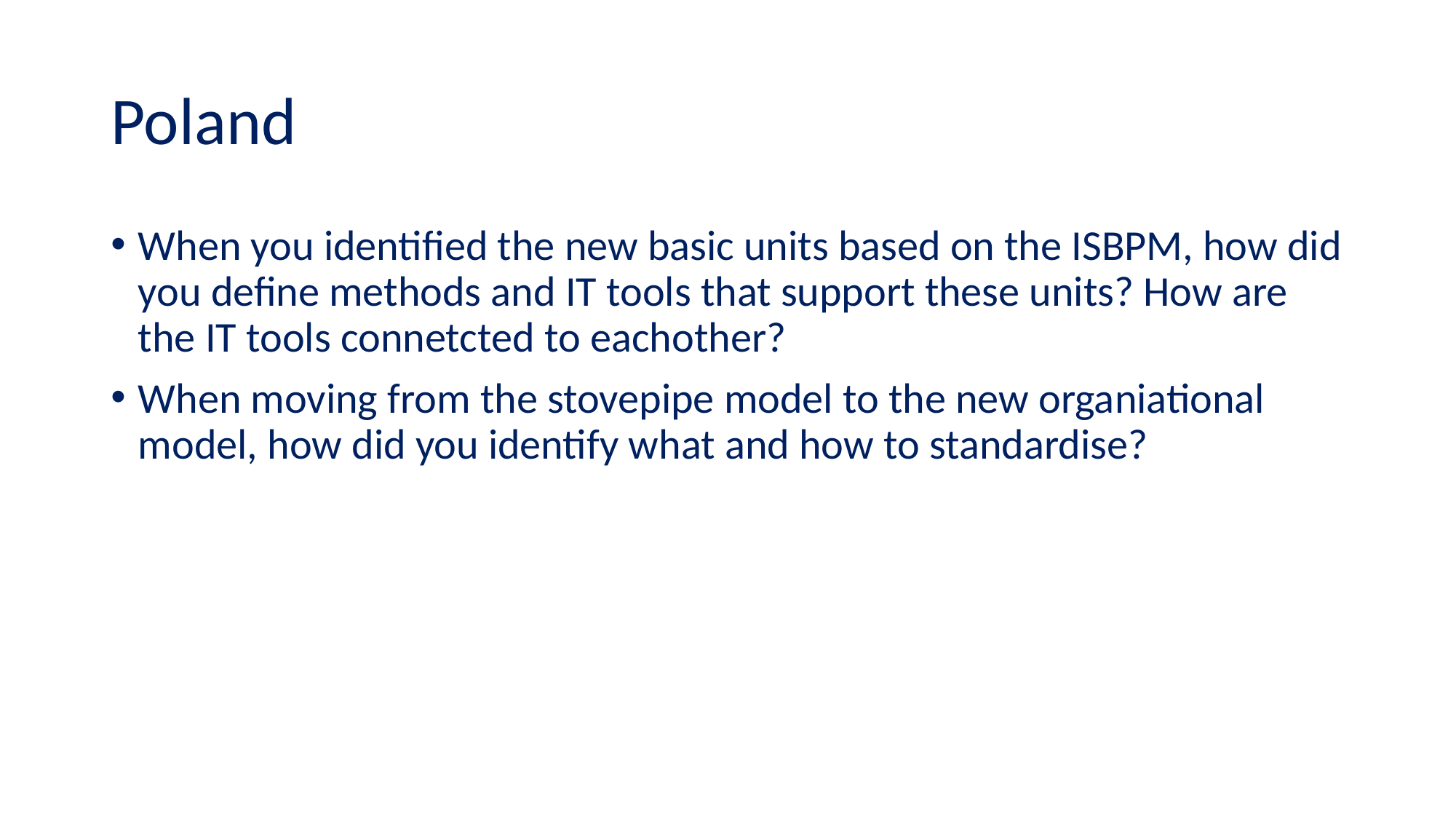

# Poland
When you identified the new basic units based on the ISBPM, how did you define methods and IT tools that support these units? How are the IT tools connetcted to eachother?
When moving from the stovepipe model to the new organiational model, how did you identify what and how to standardise?